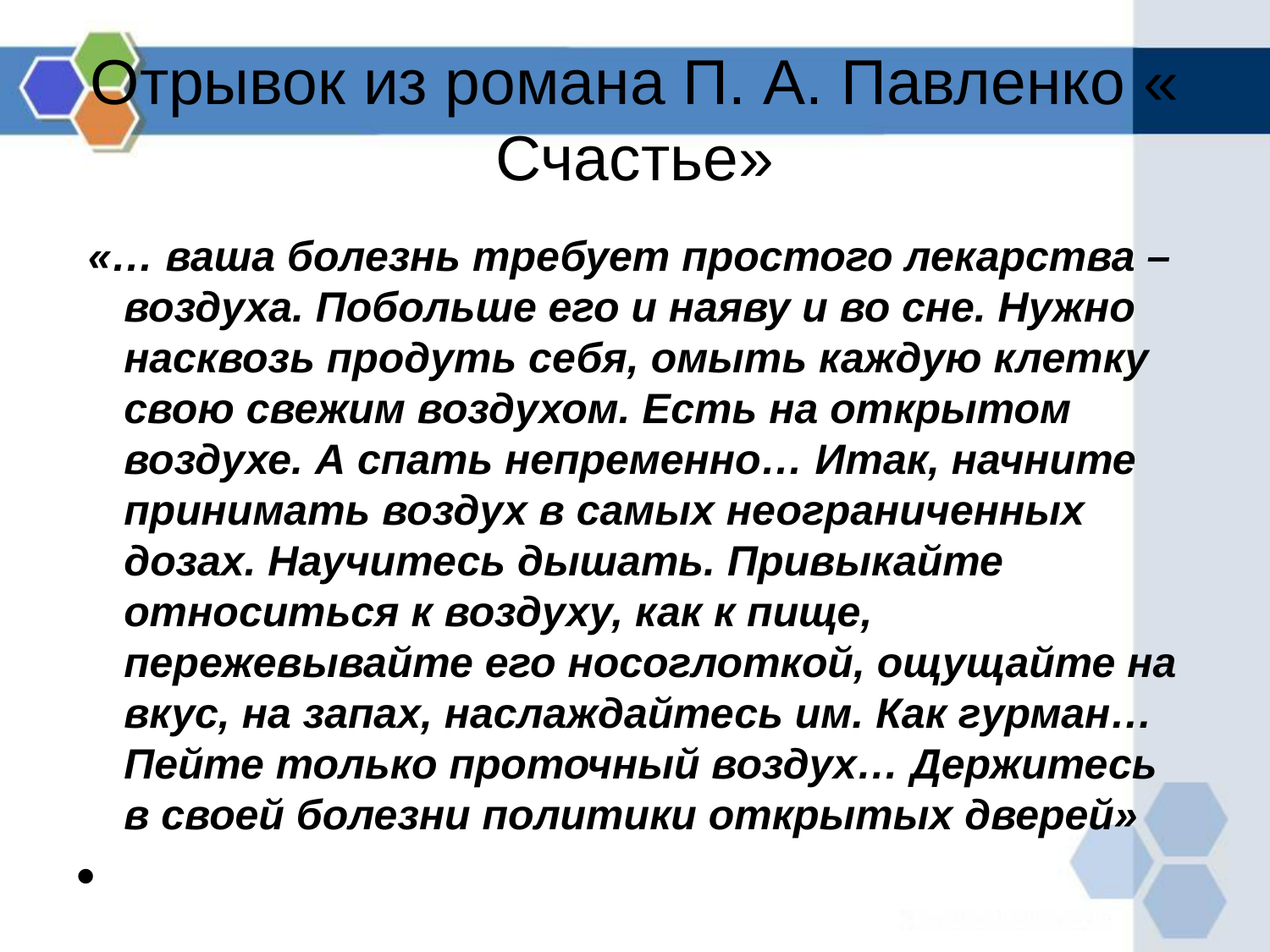

# Отрывок из романа П. А. Павленко « Счастье»
 «… ваша болезнь требует простого лекарства – воздуха. Побольше его и наяву и во сне. Нужно насквозь продуть себя, омыть каждую клетку свою свежим воздухом. Есть на открытом воздухе. А спать непременно… Итак, начните принимать воздух в самых неограниченных дозах. Научитесь дышать. Привыкайте относиться к воздуху, как к пище, пережевывайте его носоглоткой, ощущайте на вкус, на запах, наслаждайтесь им. Как гурман… Пейте только проточный воздух… Держитесь в своей болезни политики открытых дверей»